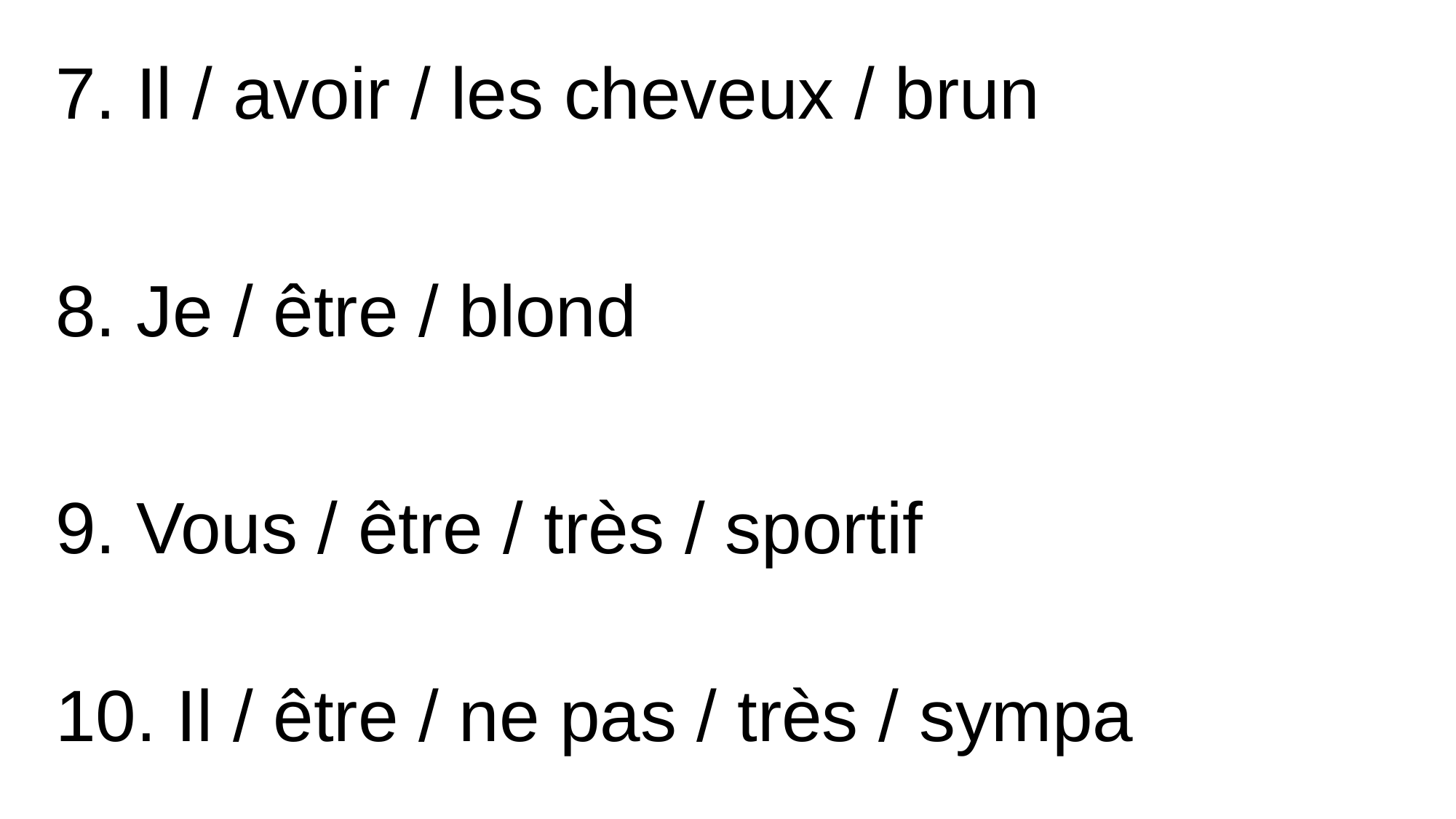

7. Il / avoir / les cheveux / brun
8. Je / être / blond
9. Vous / être / très / sportif
10. Il / être / ne pas / très / sympa